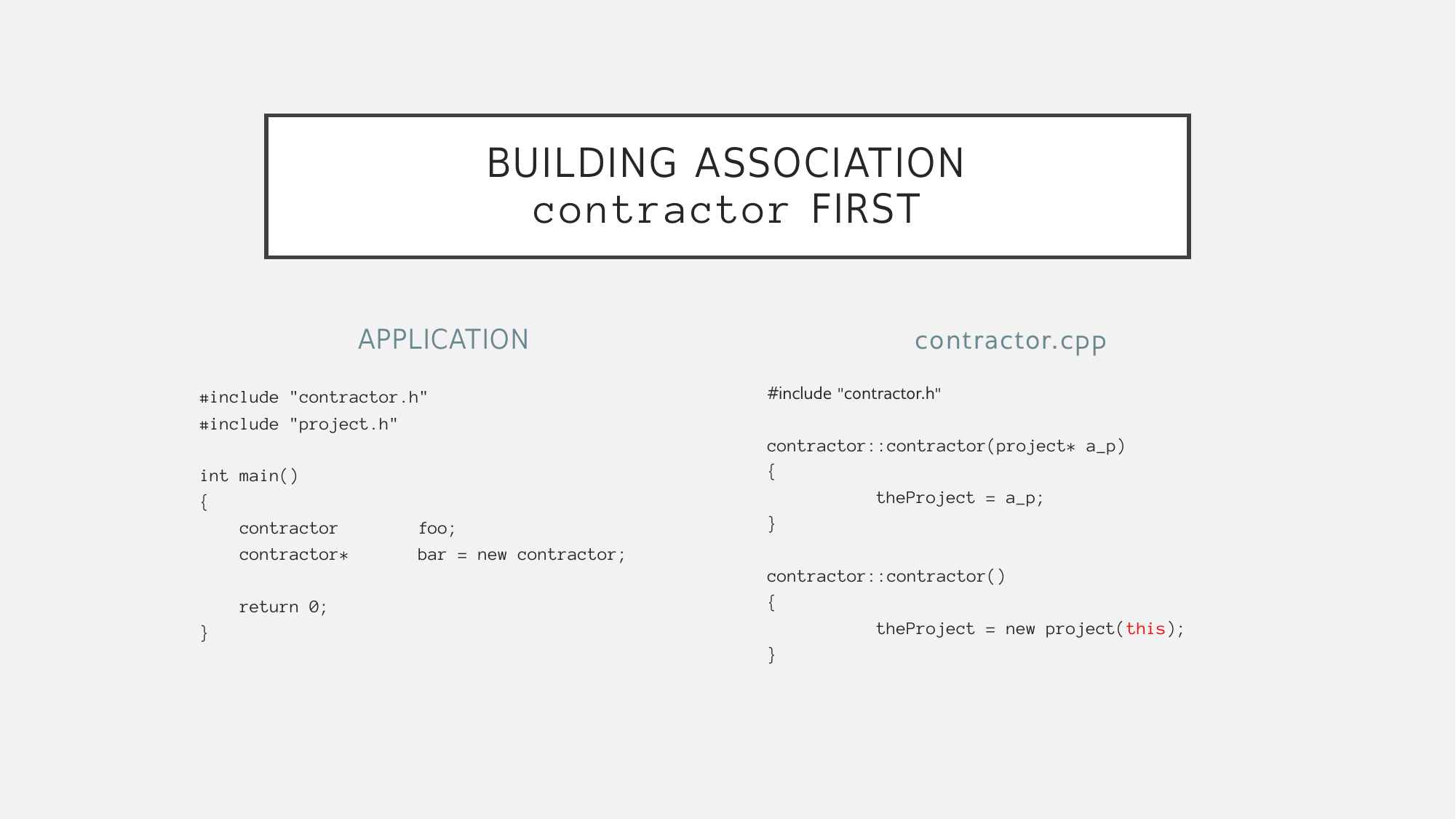

# Building Association contractor First
APPLICATION
contractor.cpp
#include "contractor.h"
#include "project.h"

int main()
{
    contractor	foo;
    contractor*	bar = new contractor;

    return 0;
}
#include "contractor.h"

contractor::contractor(project* a_p)
{
	theProject = a_p;
}

contractor::contractor()
{
	theProject = new project(this);
}